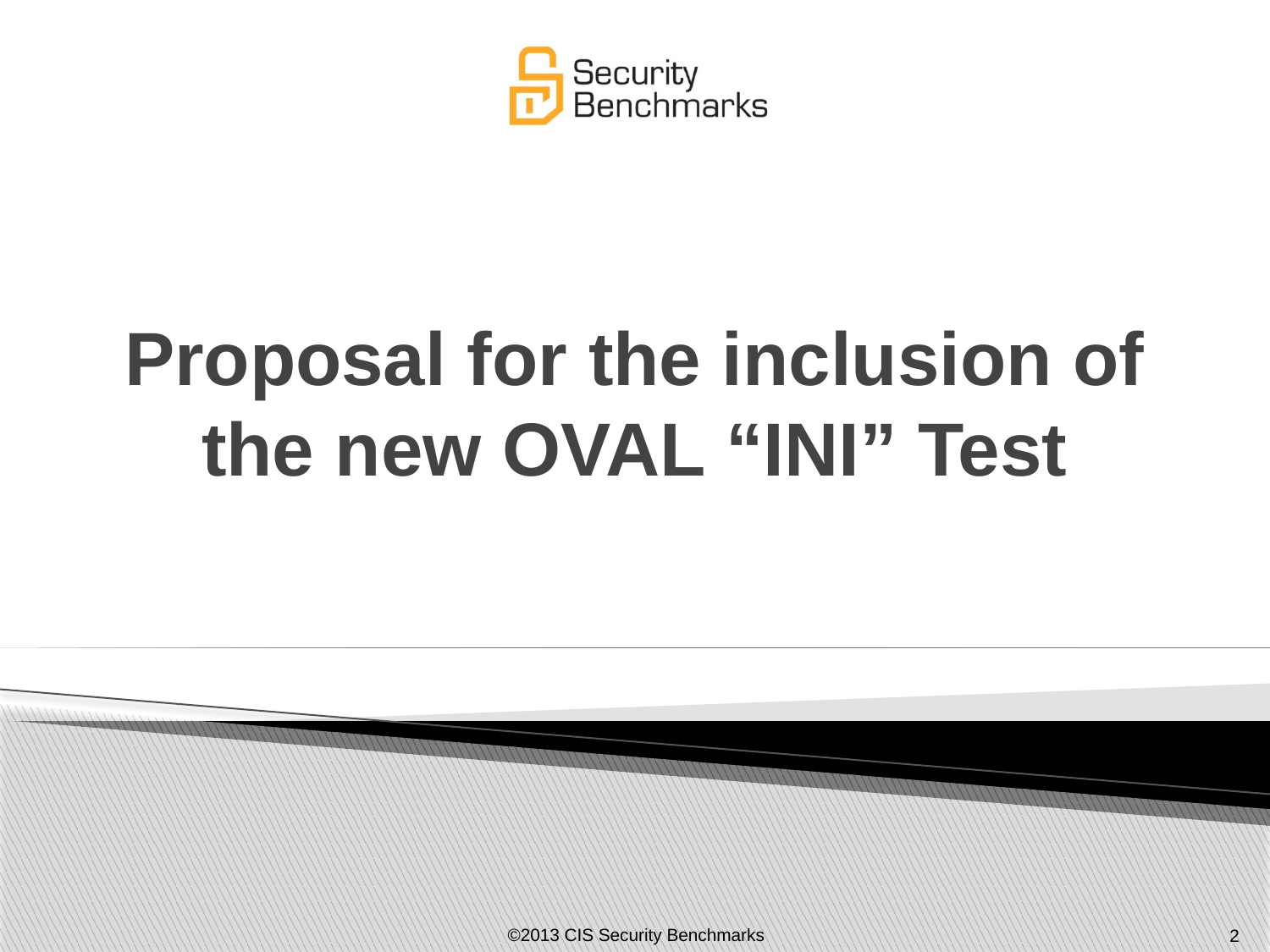

# Proposal for the inclusion of the new OVAL “INI” Test

©2013 CIS Security Benchmarks
2